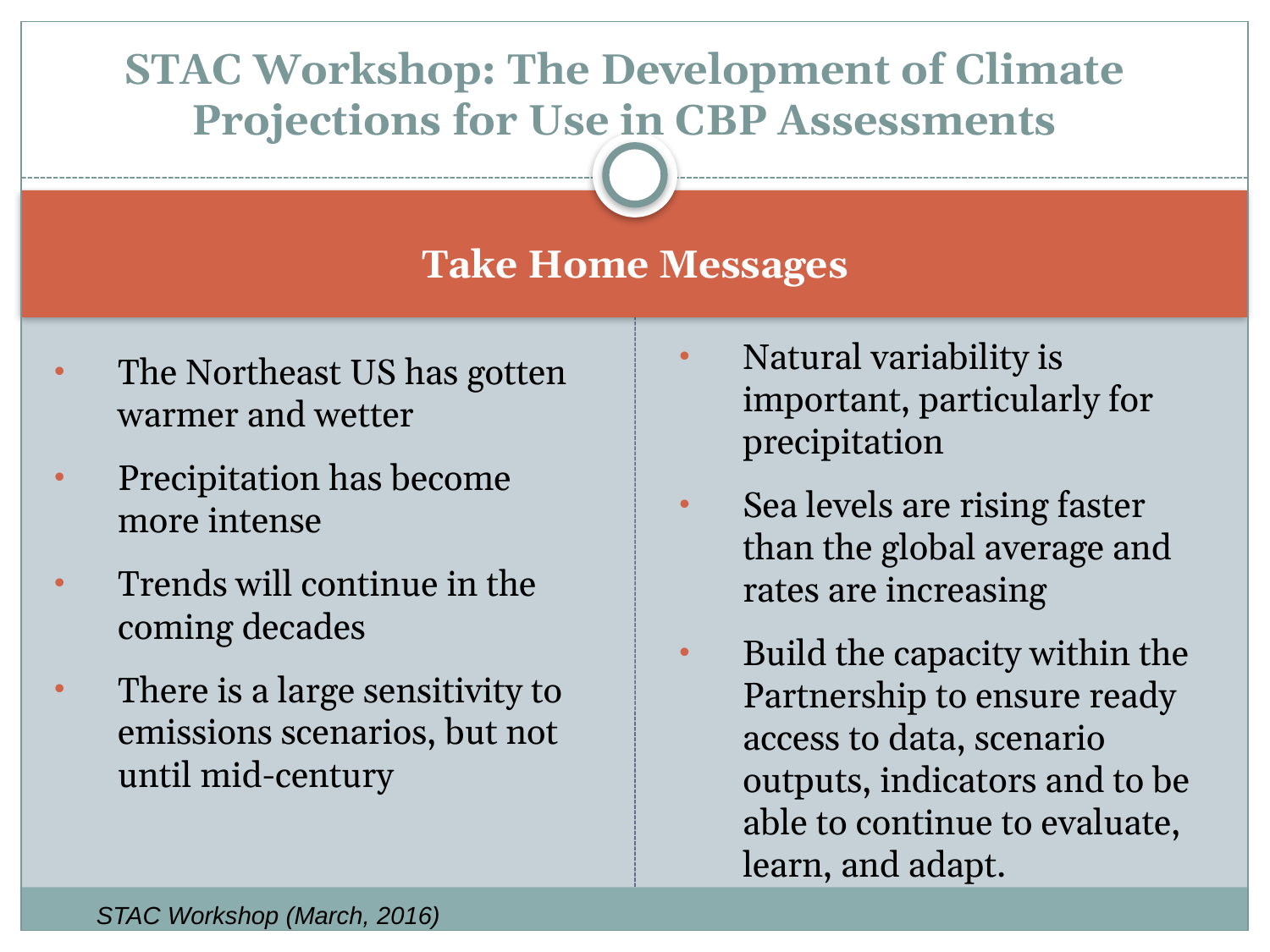

# STAC Workshop: The Development of Climate Projections for Use in CBP Assessments
Take Home Messages
Natural variability is important, particularly for precipitation
Sea levels are rising faster than the global average and rates are increasing
Build the capacity within the Partnership to ensure ready access to data, scenario outputs, indicators and to be able to continue to evaluate, learn, and adapt.
The Northeast US has gotten warmer and wetter
Precipitation has become more intense
Trends will continue in the coming decades
There is a large sensitivity to emissions scenarios, but not until mid-century

STAC Workshop (March, 2016)